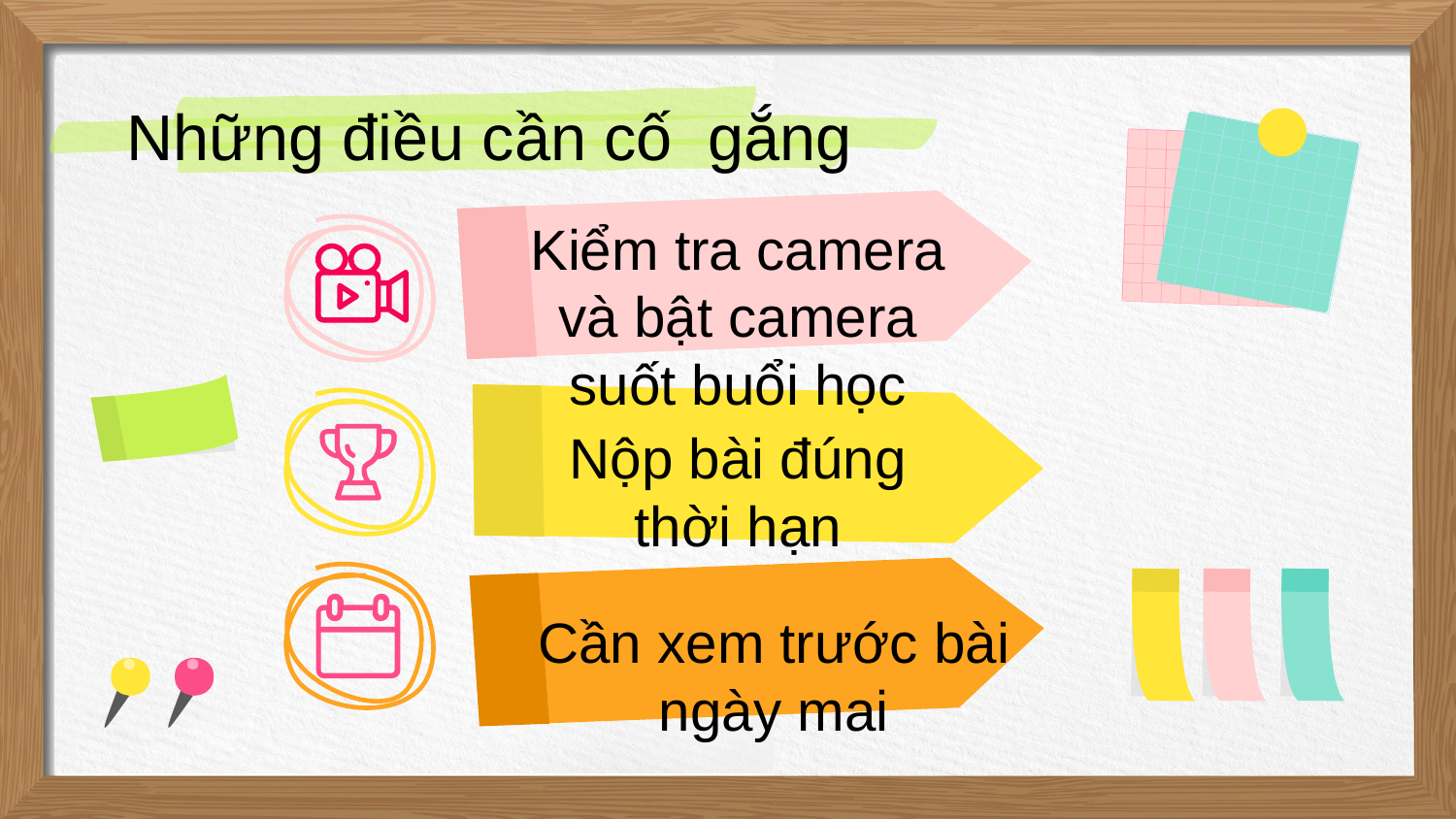

Những điều cần cố  gắng

Kiểm tra camera và bật camera suốt buổi học

Nộp bài đúng thời hạn

Cần xem trước bài ngày mai